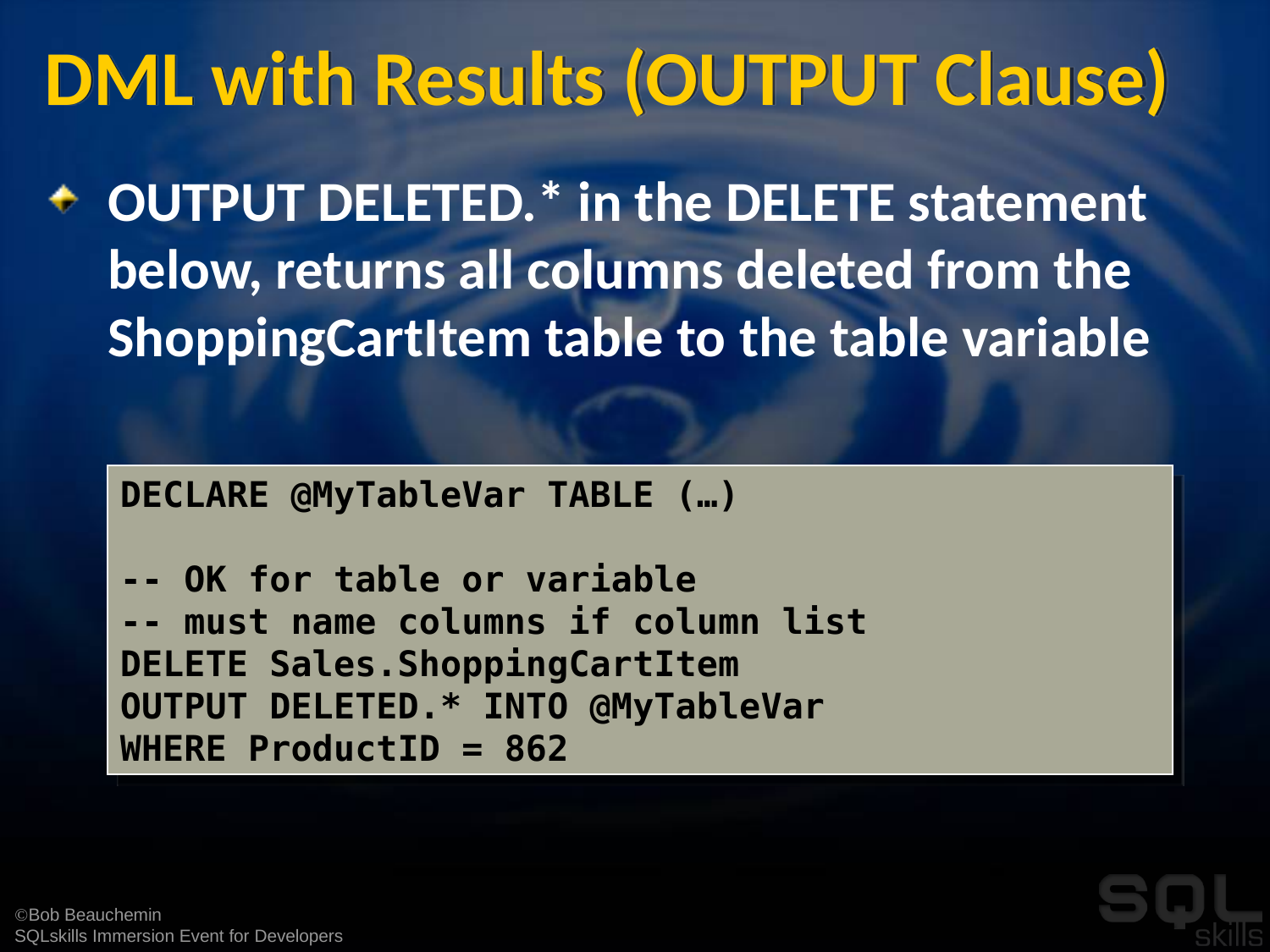

# DML with Results (OUTPUT Clause)
OUTPUT DELETED.* in the DELETE statement below, returns all columns deleted from the ShoppingCartItem table to the table variable
DECLARE @MyTableVar TABLE (…)

-- OK for table or variable
-- must name columns if column list
DELETE Sales.ShoppingCartItem
OUTPUT DELETED.* INTO @MyTableVar
WHERE ProductID = 862